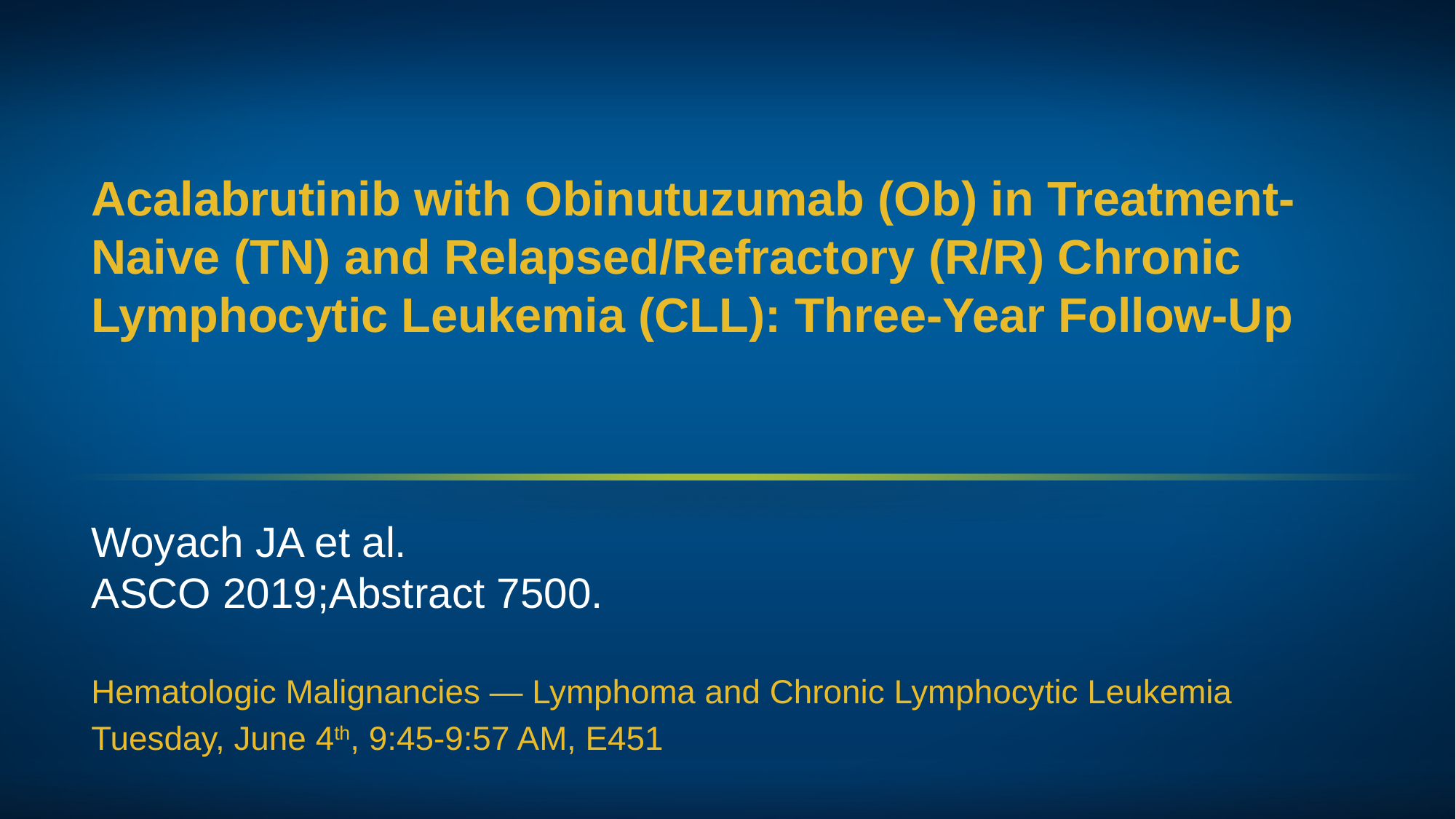

# Acalabrutinib with Obinutuzumab (Ob) in Treatment-Naive (TN) and Relapsed/Refractory (R/R) Chronic Lymphocytic Leukemia (CLL): Three-Year Follow-Up
Woyach JA et al.
ASCO 2019;Abstract 7500.

Hematologic Malignancies — Lymphoma and Chronic Lymphocytic Leukemia
Tuesday, June 4th, 9:45-9:57 AM, E451